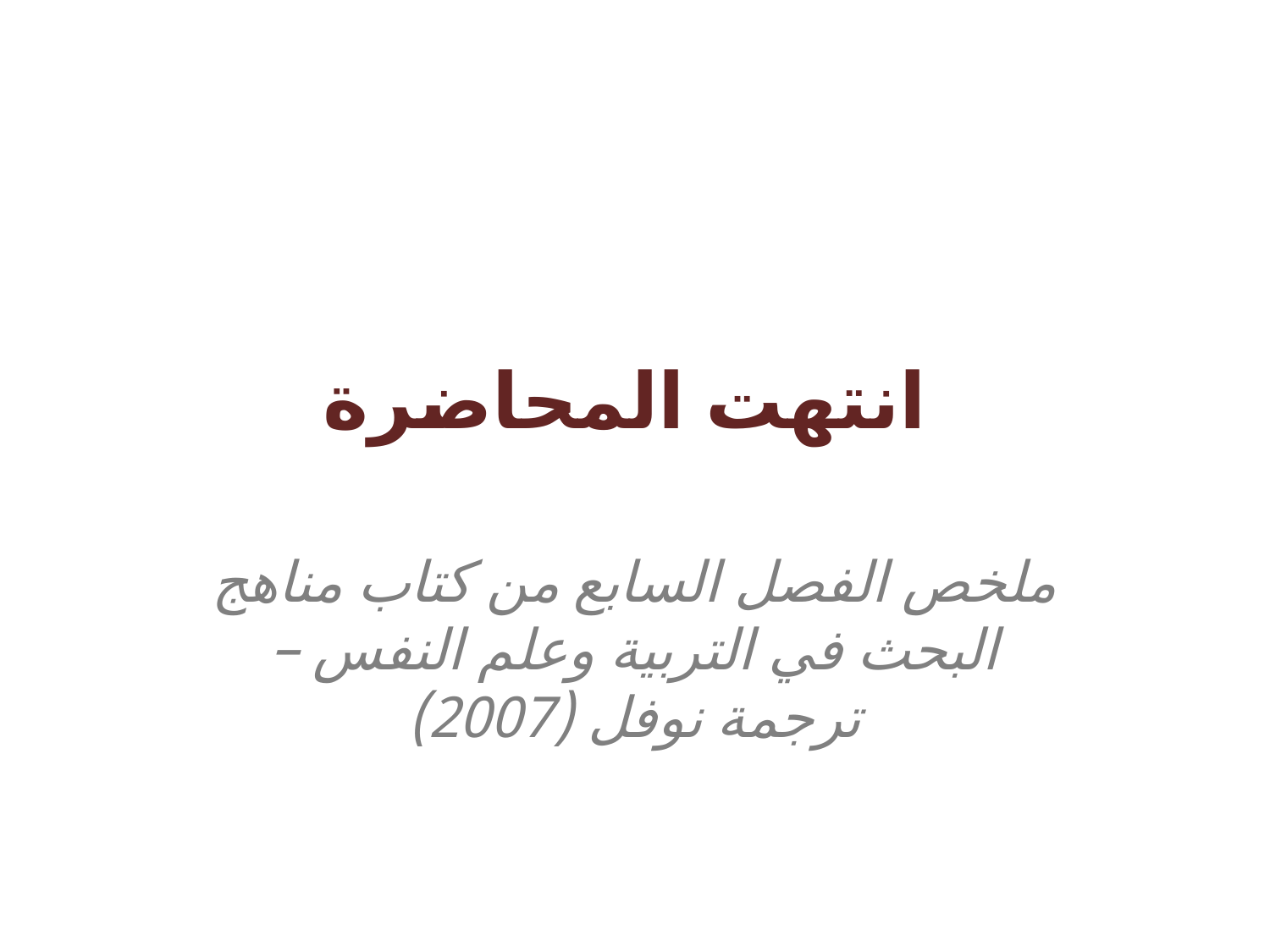

# انتهت المحاضرة
ملخص الفصل السابع من كتاب مناهج البحث في التربية وعلم النفس – ترجمة نوفل (2007)